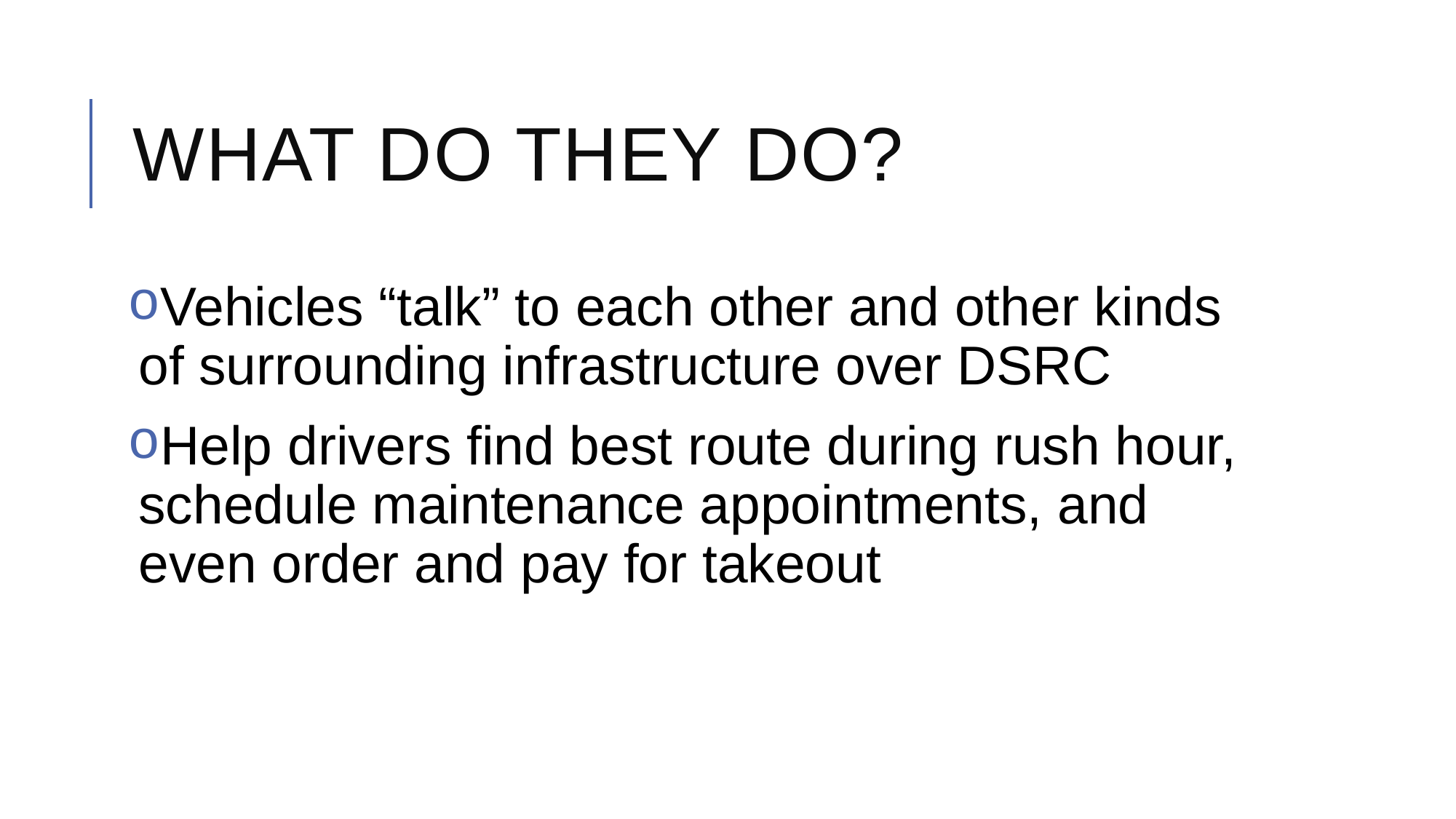

# What do they do?
Vehicles “talk” to each other and other kinds of surrounding infrastructure over DSRC
Help drivers find best route during rush hour, schedule maintenance appointments, and even order and pay for takeout